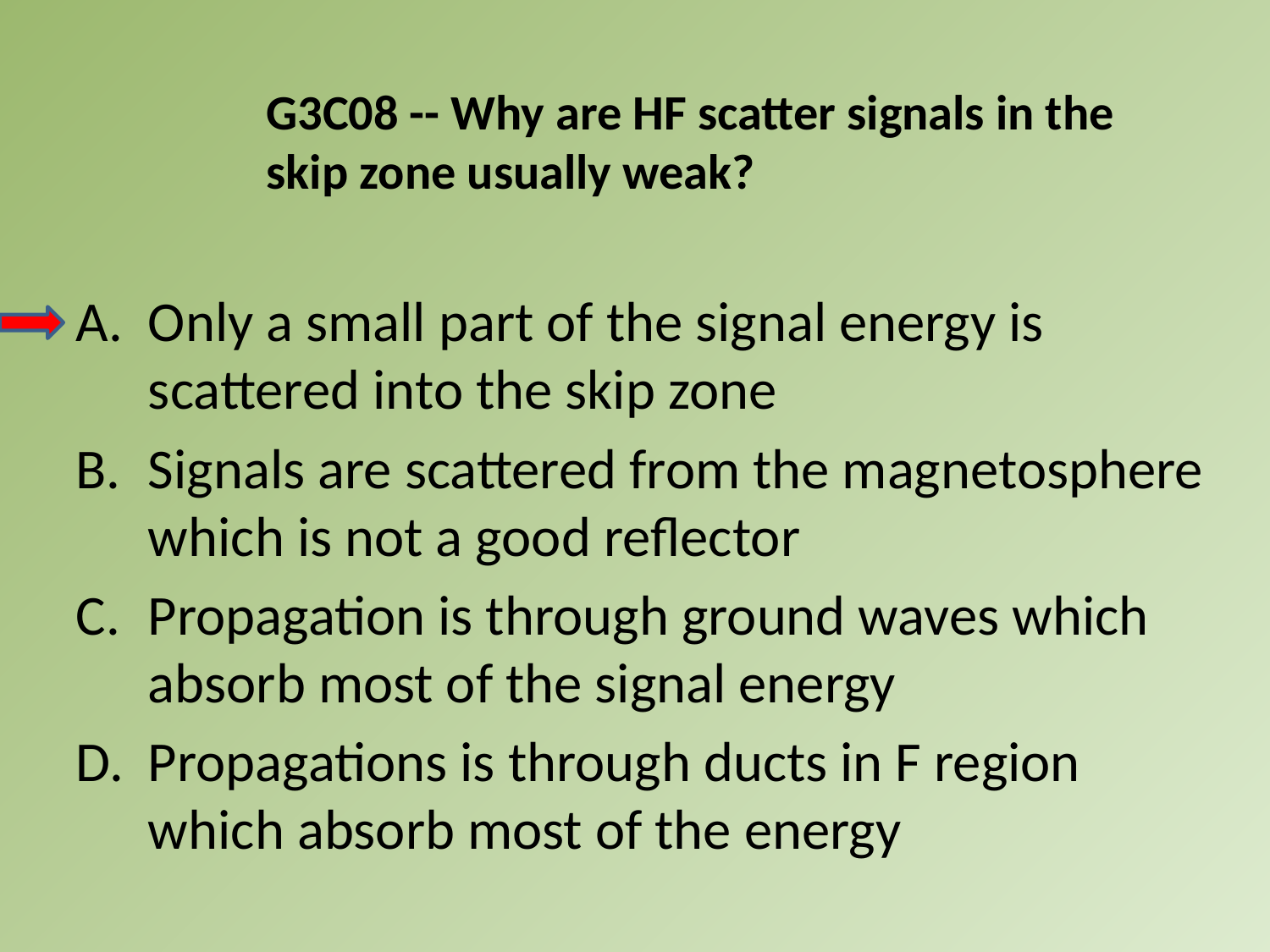

G3C08 -- Why are HF scatter signals in the skip zone usually weak?
A.	Only a small part of the signal energy is scattered into the skip zone
B.	Signals are scattered from the magnetosphere which is not a good reflector
C.	Propagation is through ground waves which absorb most of the signal energy
D.	Propagations is through ducts in F region which absorb most of the energy